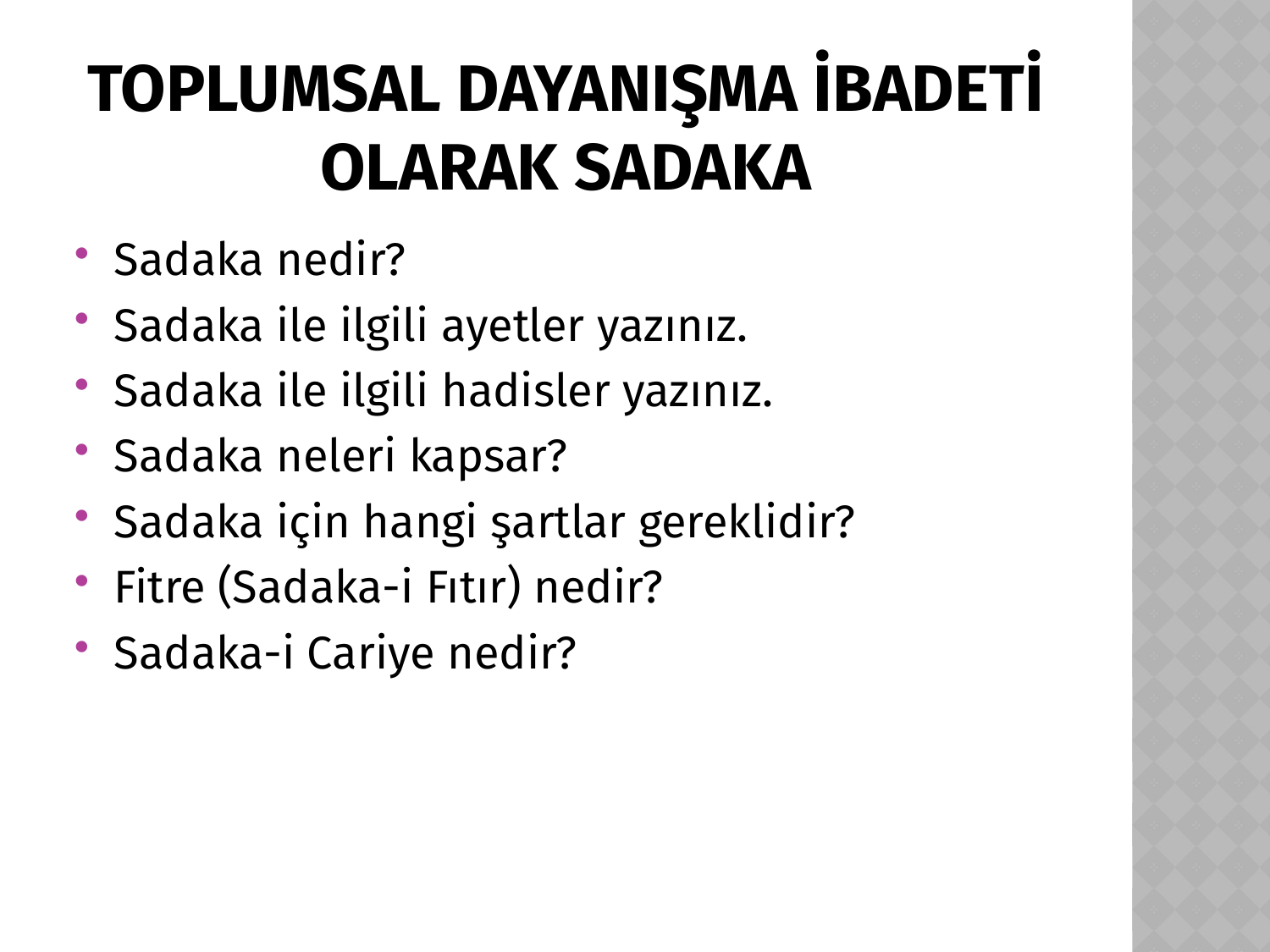

# TOPLUMSAL DAYANIŞMA İBADETİ OLARAK SADAKA
Sadaka nedir?
Sadaka ile ilgili ayetler yazınız.
Sadaka ile ilgili hadisler yazınız.
Sadaka neleri kapsar?
Sadaka için hangi şartlar gereklidir?
Fitre (Sadaka-i Fıtır) nedir?
Sadaka-i Cariye nedir?